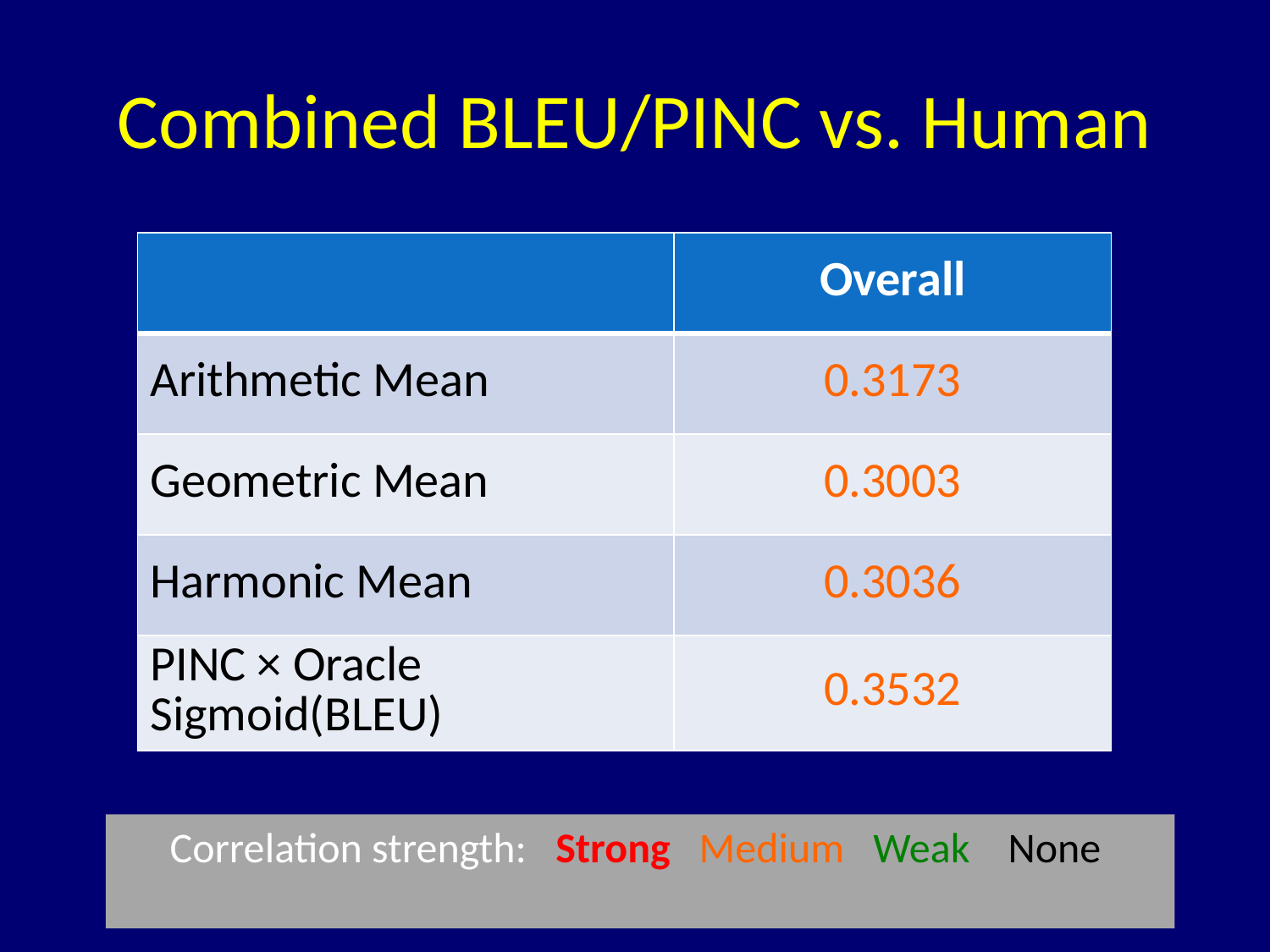

# Combined BLEU/PINC vs. Human
|  | Overall |
| --- | --- |
| Arithmetic Mean | 0.3173 |
| Geometric Mean | 0.3003 |
| Harmonic Mean | 0.3036 |
| PINC × Oracle Sigmoid(BLEU) | 0.3532 |
Correlation strength:   Strong   Medium   Weak    None